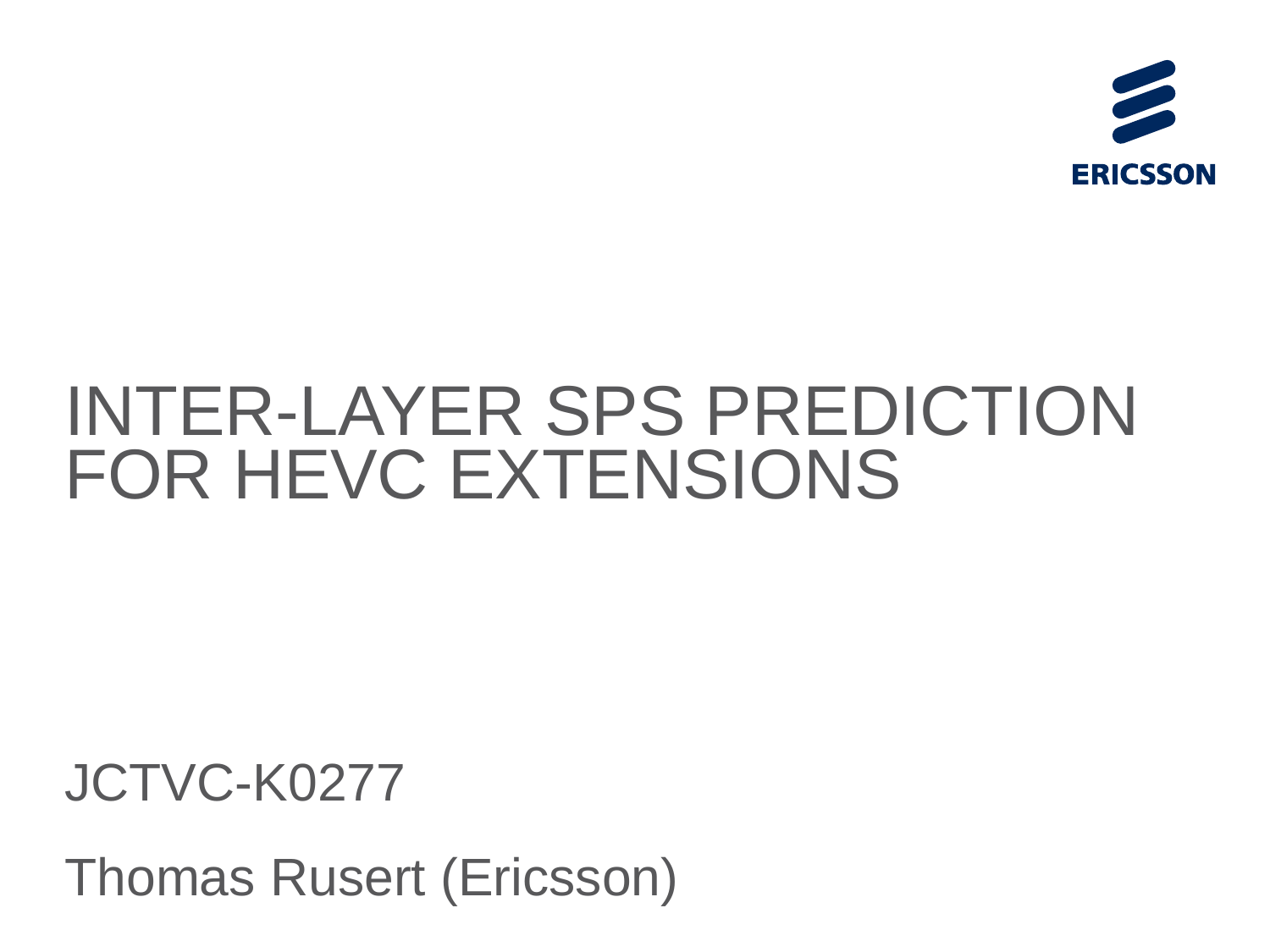

# INTER-LAYER SPS PREDICTION FOR HEVC EXTENSIONS
JCTVC-K0277

Thomas Rusert (Ericsson)